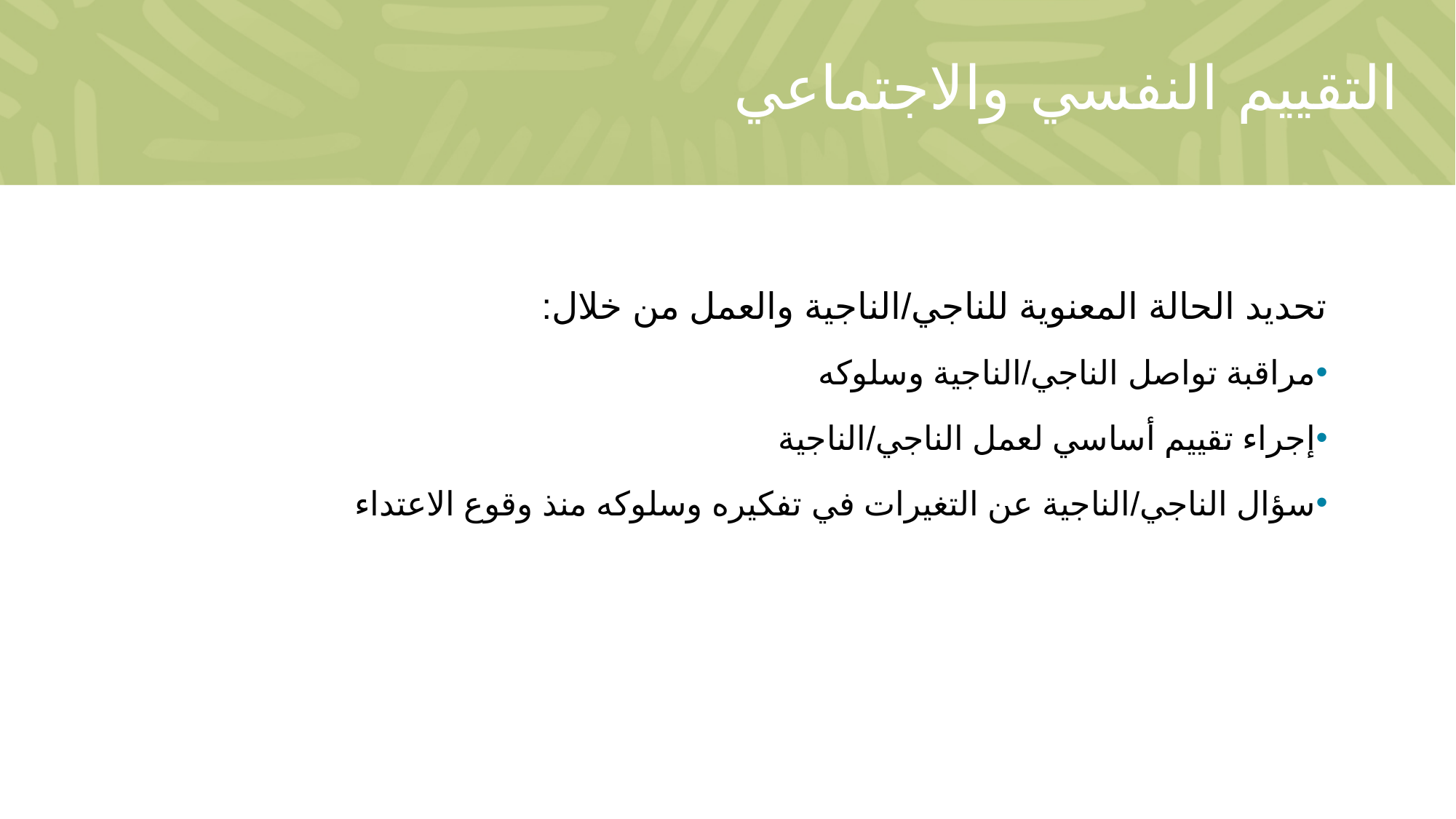

# التقييم النفسي والاجتماعي
تحديد الحالة المعنوية للناجي/الناجية والعمل من خلال:
مراقبة تواصل الناجي/الناجية وسلوكه
إجراء تقييم أساسي لعمل الناجي/الناجية
سؤال الناجي/الناجية عن التغيرات في تفكيره وسلوكه منذ وقوع الاعتداء